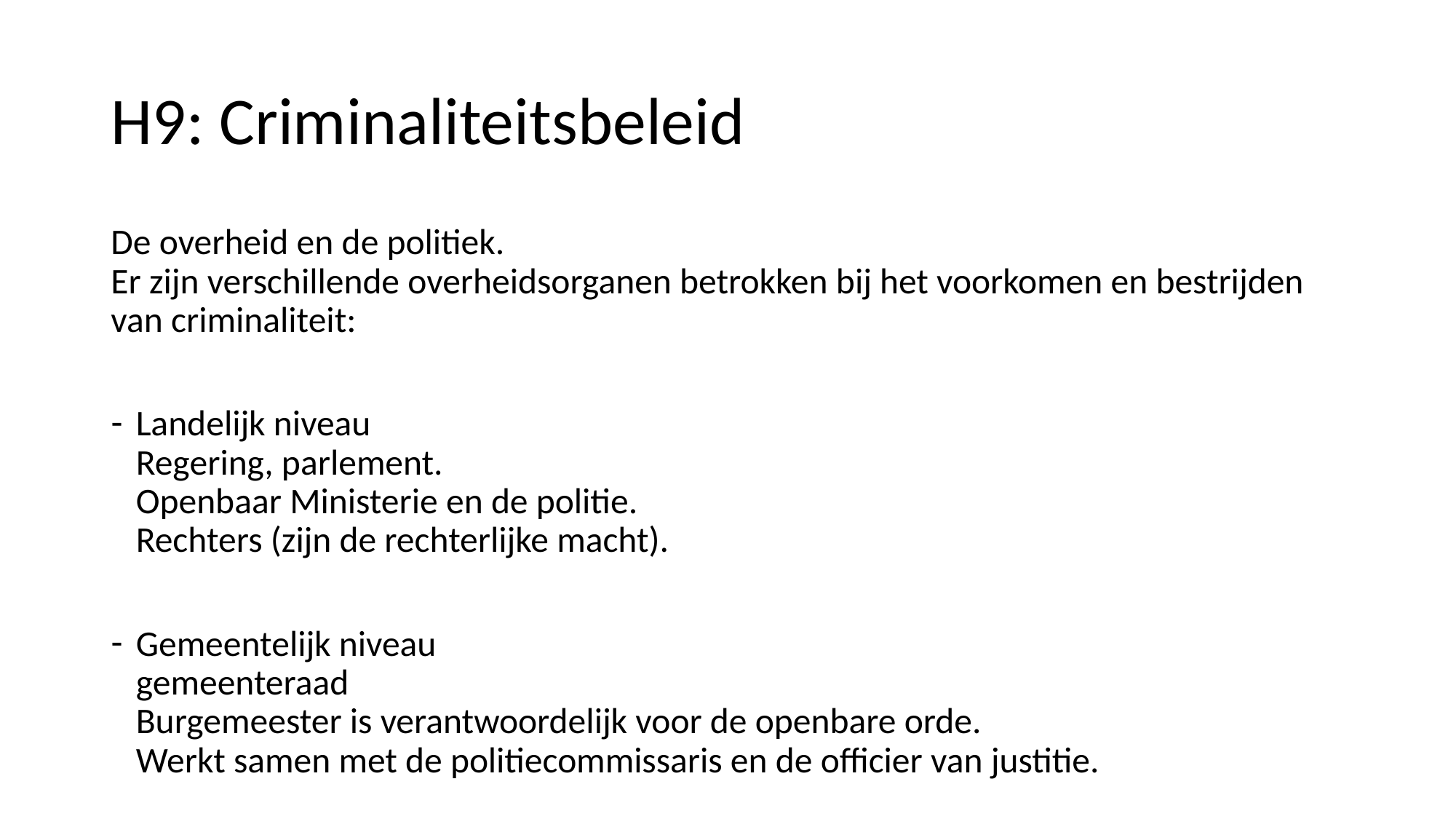

# H9: Criminaliteitsbeleid
De overheid en de politiek.
Er zijn verschillende overheidsorganen betrokken bij het voorkomen en bestrijden van criminaliteit:

Landelijk niveau
Regering, parlement.
Openbaar Ministerie en de politie.
Rechters (zijn de rechterlijke macht).

Gemeentelijk niveau
gemeenteraad
Burgemeester is verantwoordelijk voor de openbare orde.
Werkt samen met de politiecommissaris en de officier van justitie.